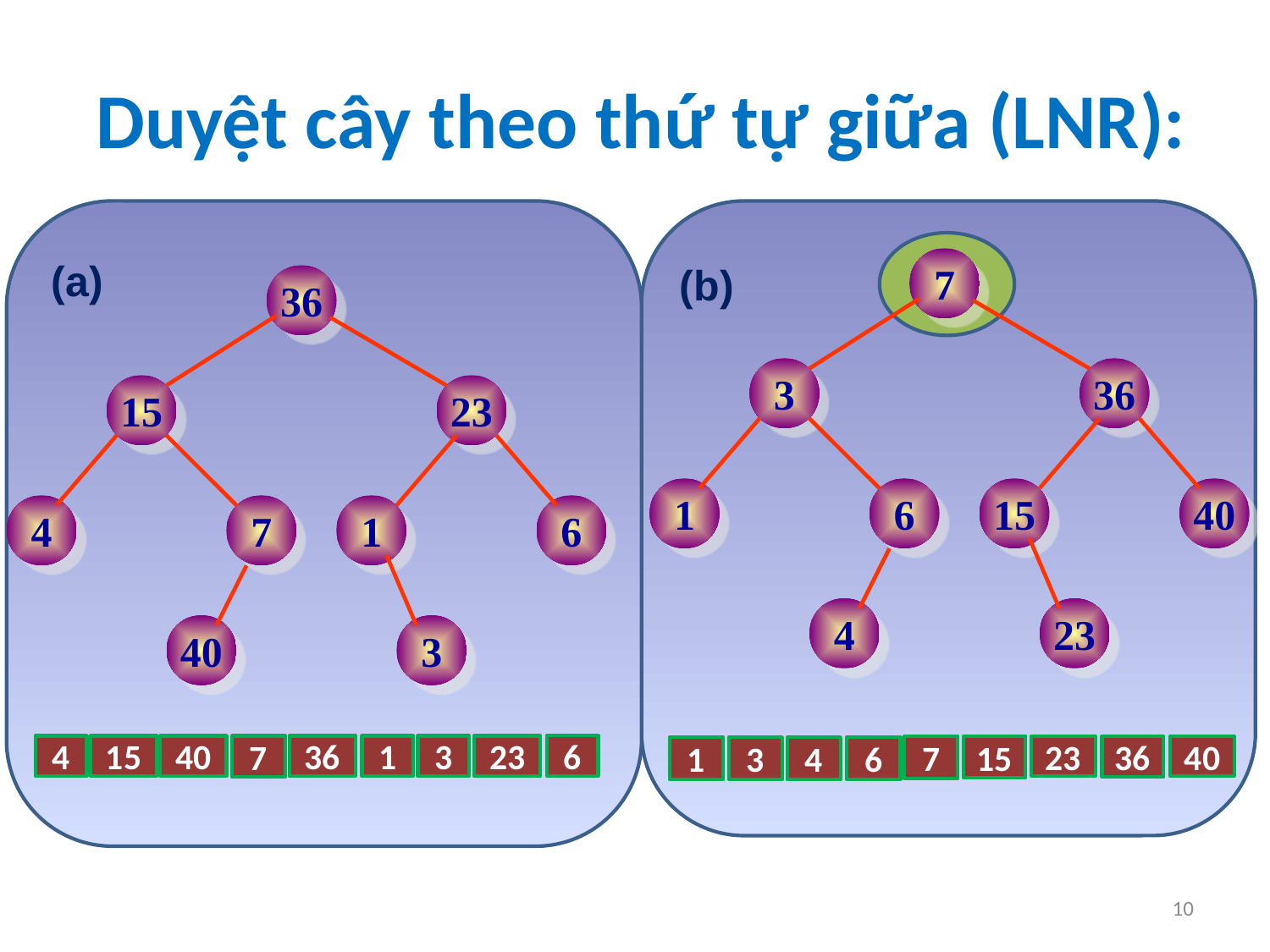

# Duyệt cây theo thứ tự giữa (LNR):

(a)
7
(b)
36

3
36
15
23

1
6
15
40
4
7
1
6

4
23
40
3
6
4
15
40
7
36
1
3
23
23
40
7
15
36
1
3
4
6
10